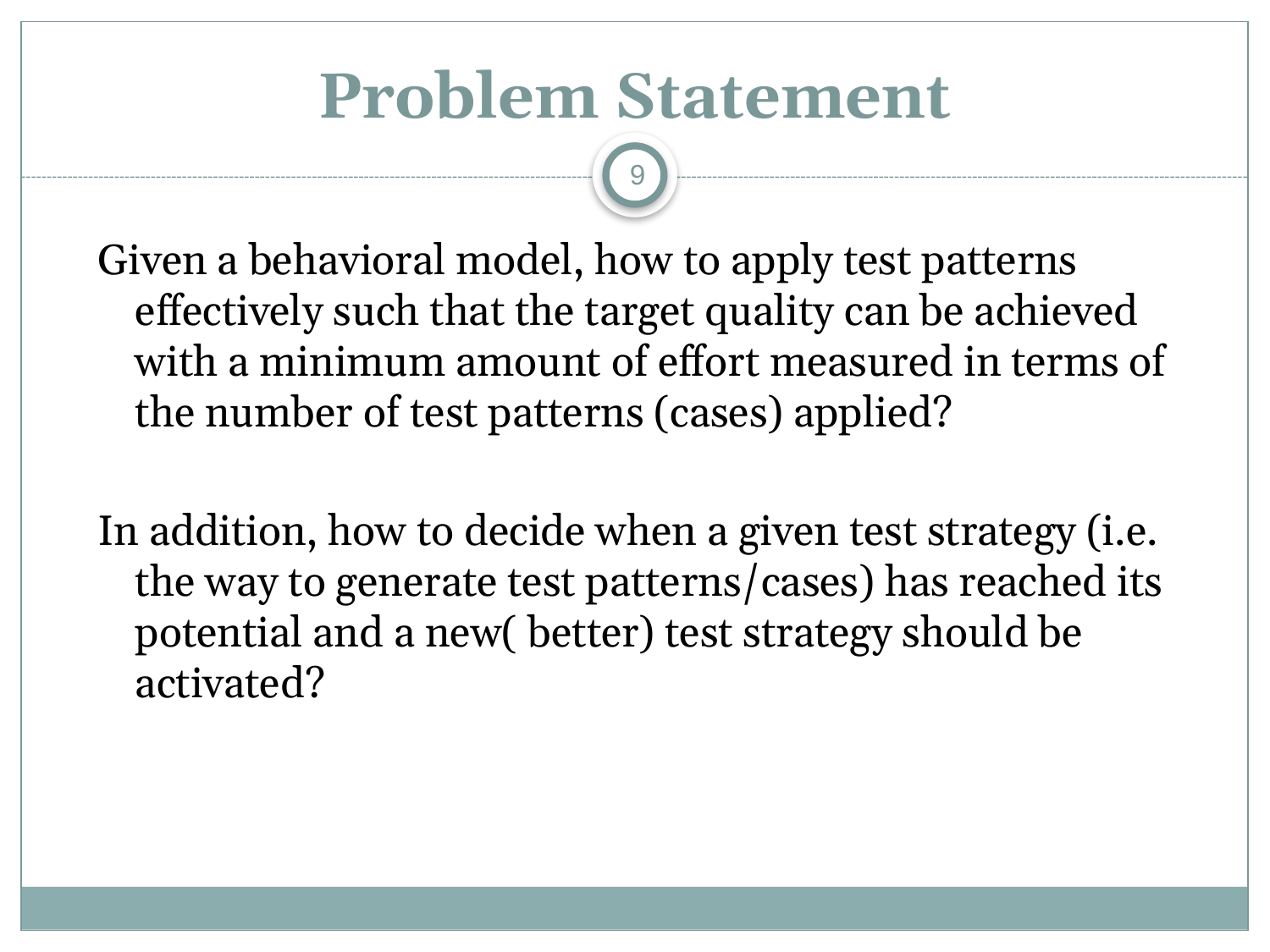

# Problem Statement
9
Given a behavioral model, how to apply test patterns effectively such that the target quality can be achieved with a minimum amount of effort measured in terms of the number of test patterns (cases) applied?

In addition, how to decide when a given test strategy (i.e. the way to generate test patterns/cases) has reached its potential and a new( better) test strategy should be activated?